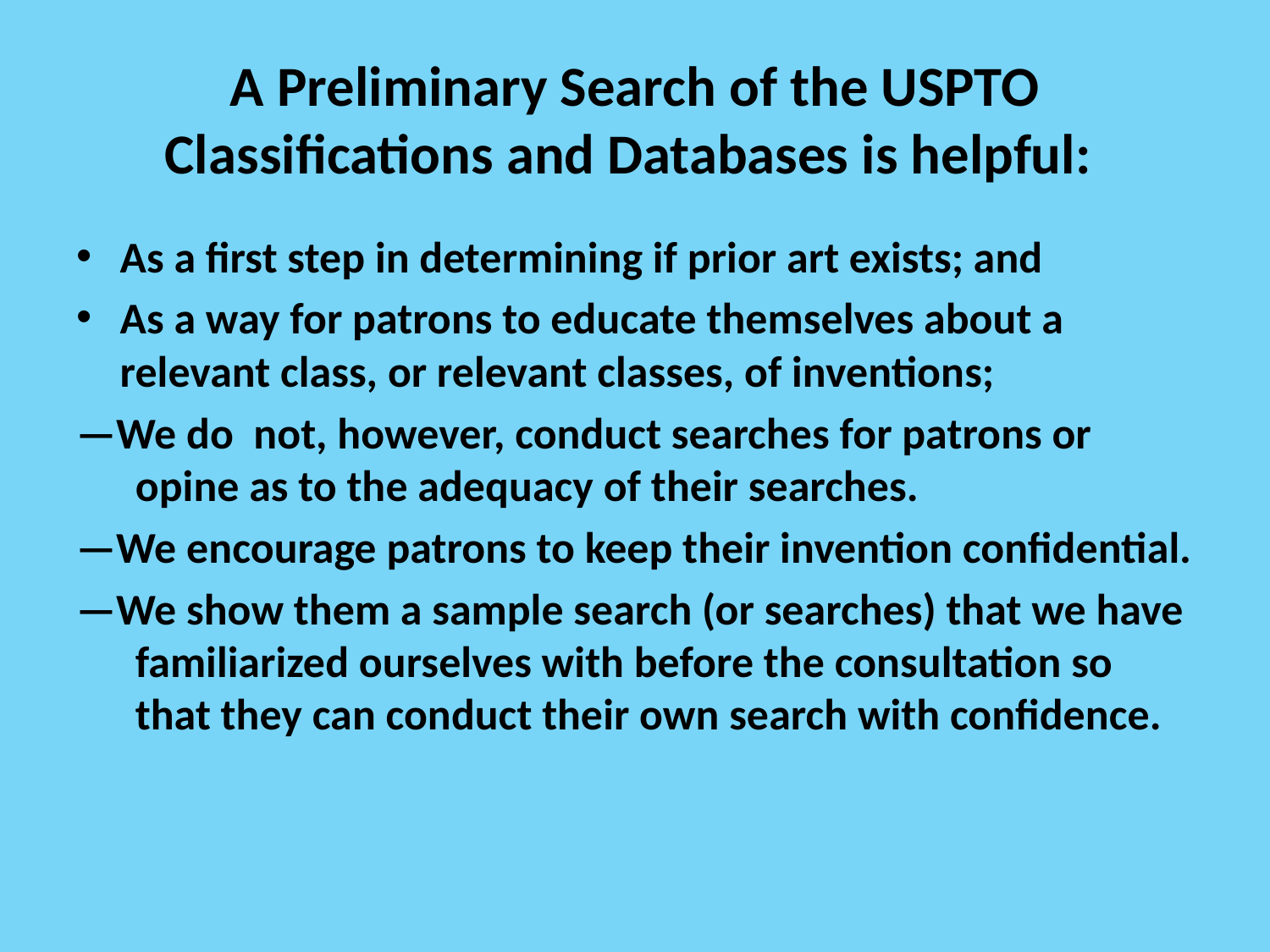

# A Preliminary Search of the USPTO Classifications and Databases is helpful:
As a first step in determining if prior art exists; and
As a way for patrons to educate themselves about a relevant class, or relevant classes, of inventions;
—We do  not, however, conduct searches for patrons or opine as to the adequacy of their searches.
—We encourage patrons to keep their invention confidential.
—We show them a sample search (or searches) that we have familiarized ourselves with before the consultation so that they can conduct their own search with confidence.